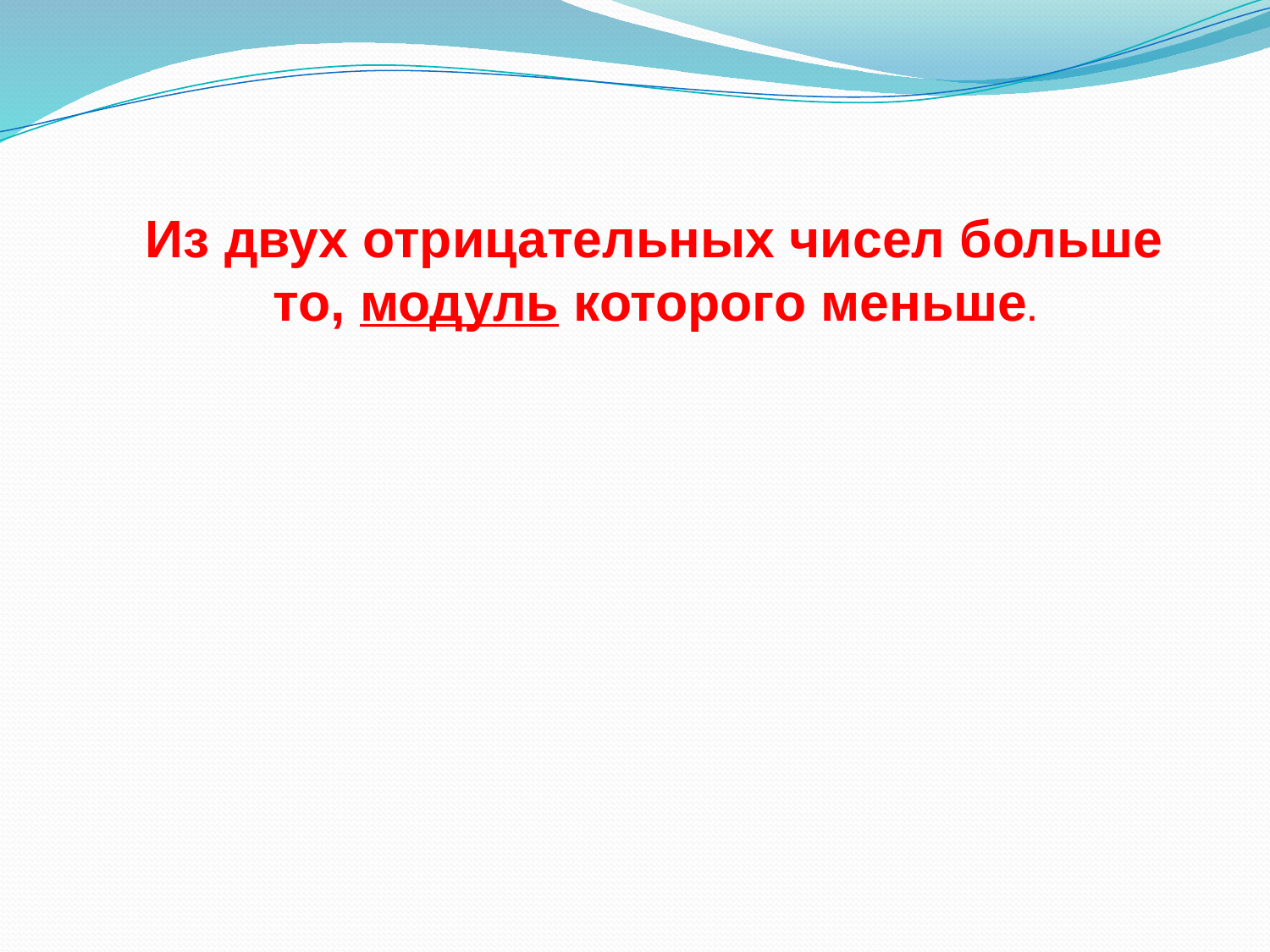

Из двух отрицательных чисел больше то, модуль которого меньше.